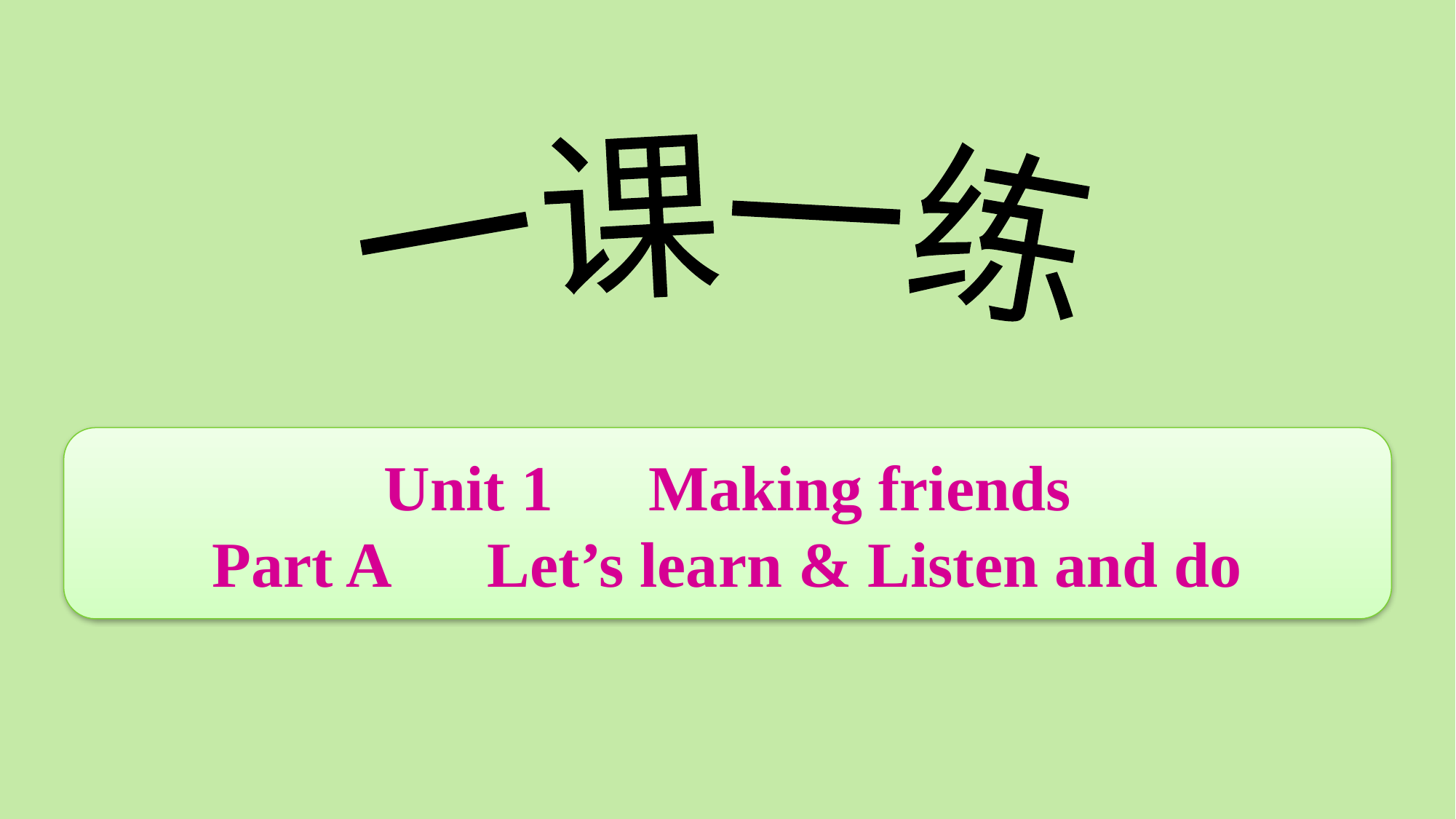

Unit 1　Making friends
Part A　Let’s learn & Listen and do